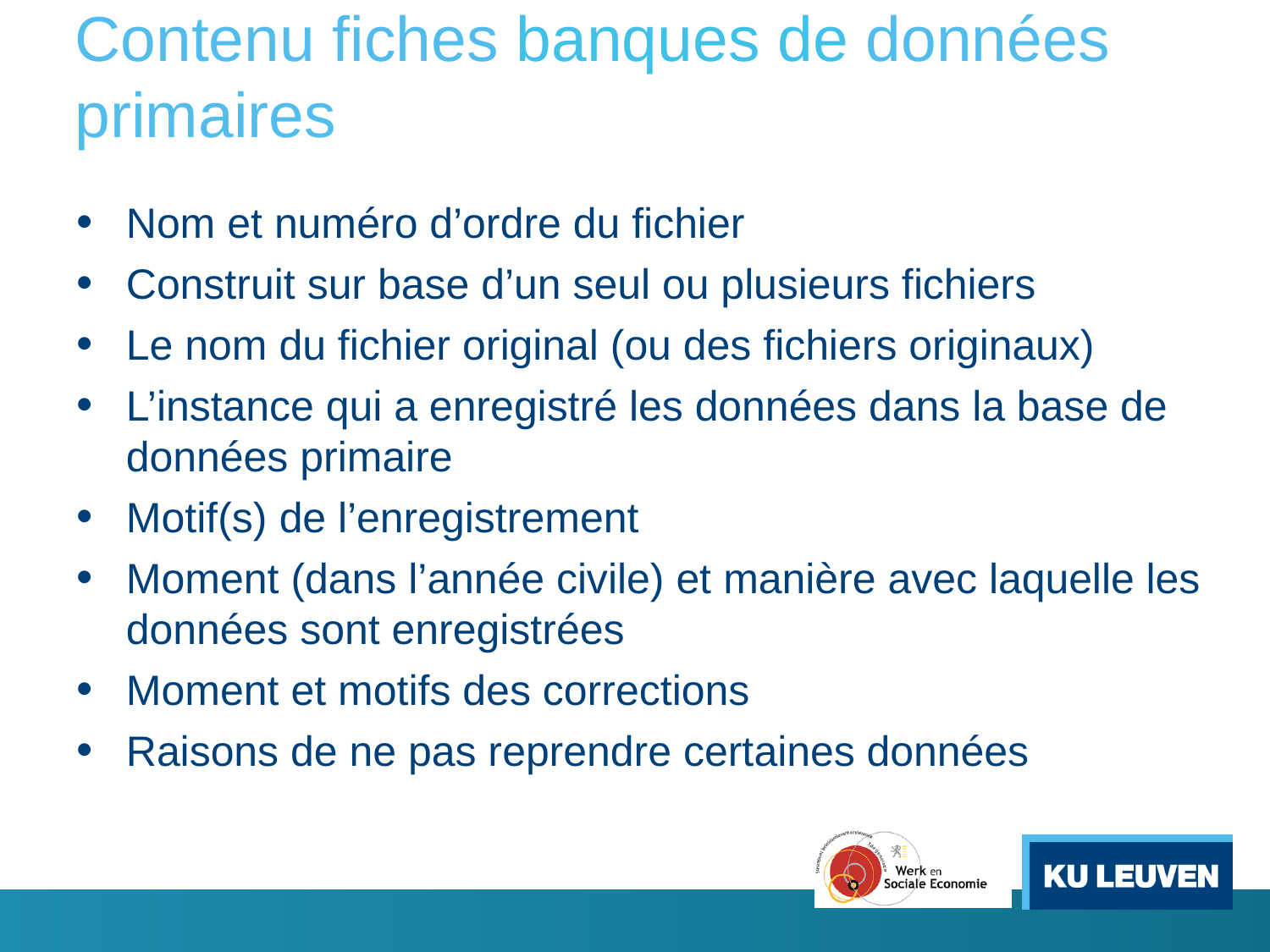

# Contenu fiches banques de données primaires
Nom et numéro d’ordre du fichier
Construit sur base d’un seul ou plusieurs fichiers
Le nom du fichier original (ou des fichiers originaux)
L’instance qui a enregistré les données dans la base de données primaire
Motif(s) de l’enregistrement
Moment (dans l’année civile) et manière avec laquelle les données sont enregistrées
Moment et motifs des corrections
Raisons de ne pas reprendre certaines données